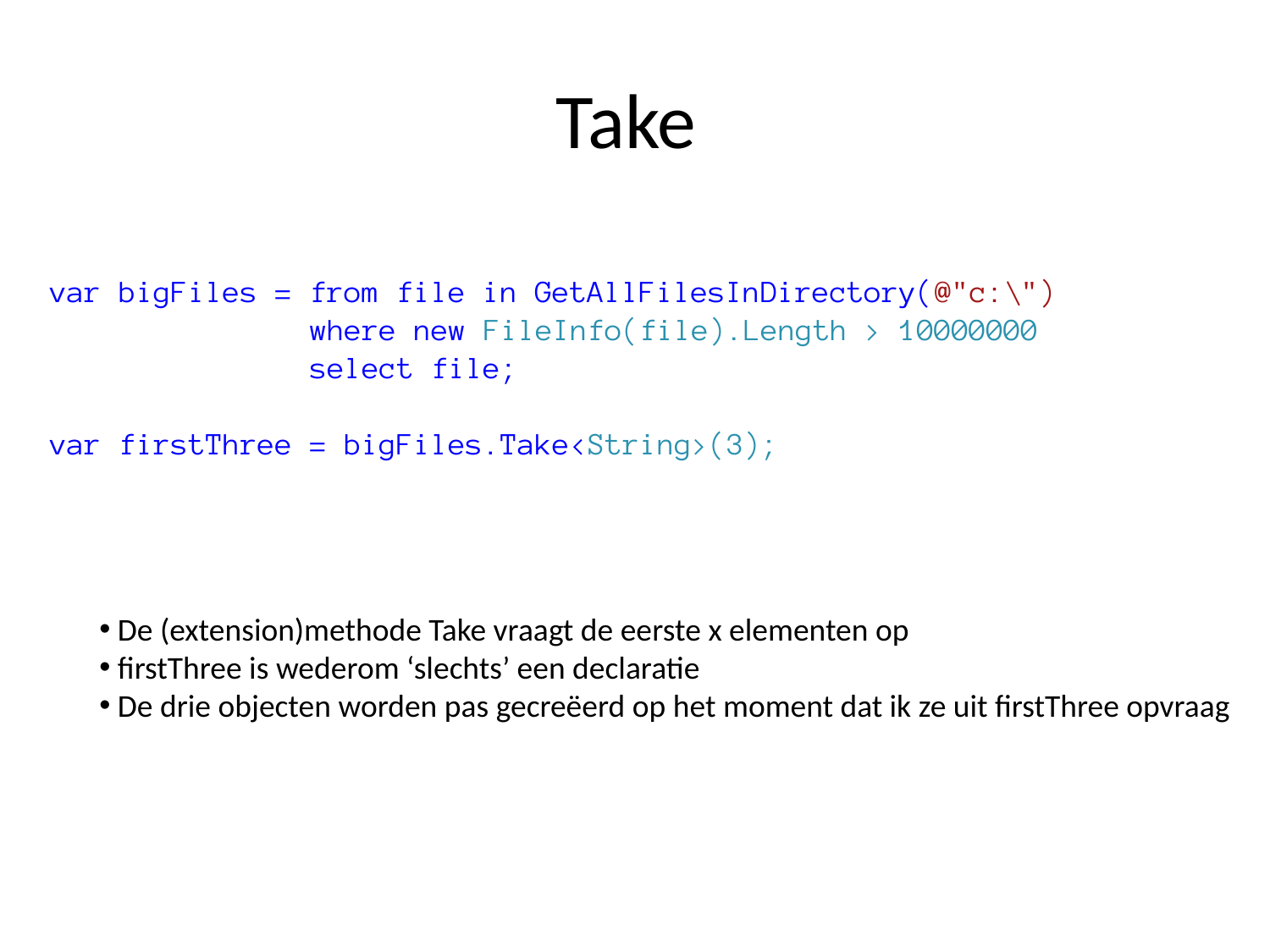

# Take
var bigFiles = from file in GetAllFilesInDirectory(@"c:\")
               where new FileInfo(file).Length > 10000000
               select file;

var firstThree = bigFiles.Take<String>(3);

 De (extension)methode Take vraagt de eerste x elementen op
 firstThree is wederom ‘slechts’ een declaratie
 De drie objecten worden pas gecreëerd op het moment dat ik ze uit firstThree opvraag